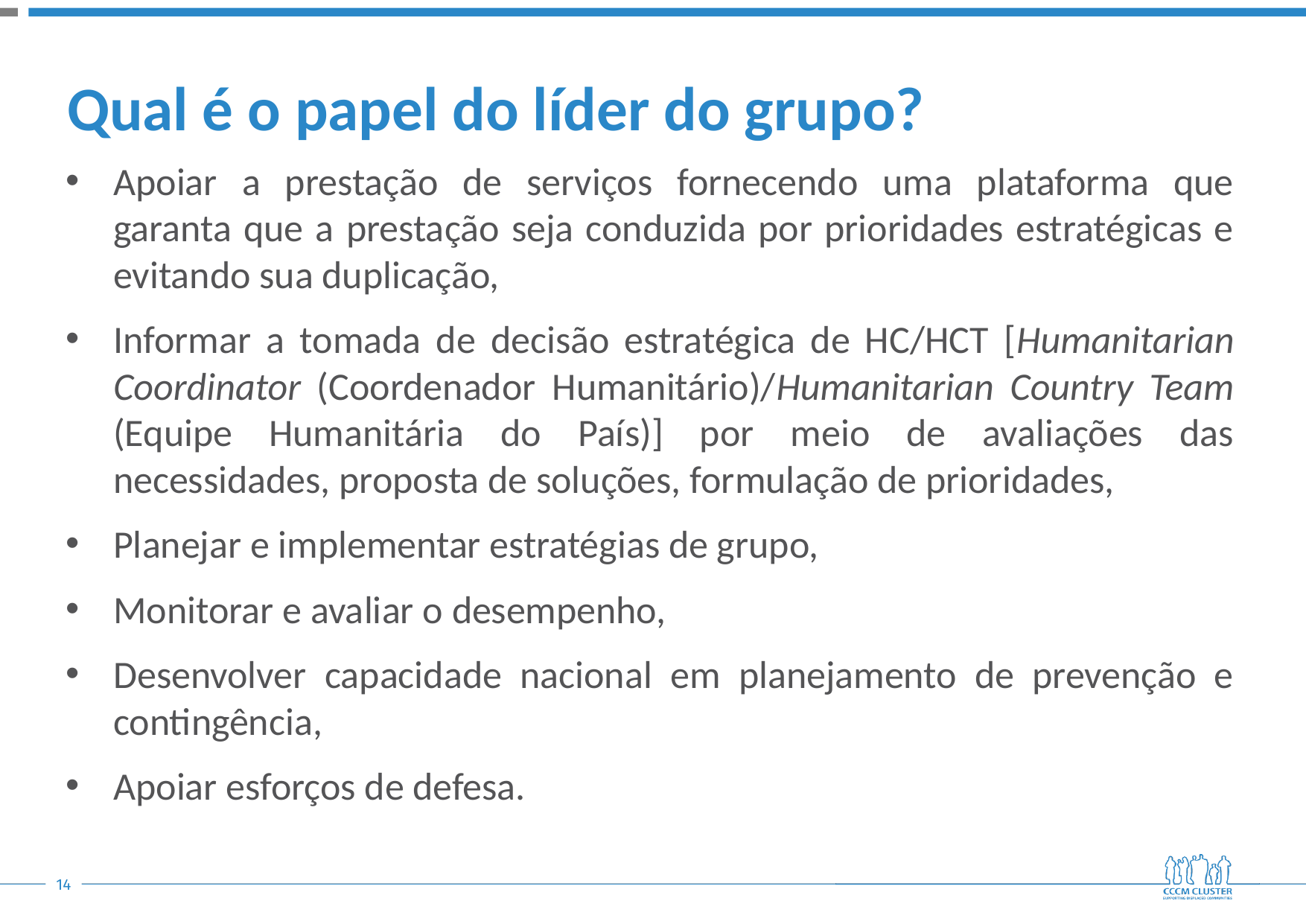

# Qual é o papel do líder do grupo?
Apoiar a prestação de serviços fornecendo uma plataforma que garanta que a prestação seja conduzida por prioridades estratégicas e evitando sua duplicação,
Informar a tomada de decisão estratégica de HC/HCT [Humanitarian Coordinator (Coordenador Humanitário)/Humanitarian Country Team (Equipe Humanitária do País)] por meio de avaliações das necessidades, proposta de soluções, formulação de prioridades,
Planejar e implementar estratégias de grupo,
Monitorar e avaliar o desempenho,
Desenvolver capacidade nacional em planejamento de prevenção e contingência,
Apoiar esforços de defesa.